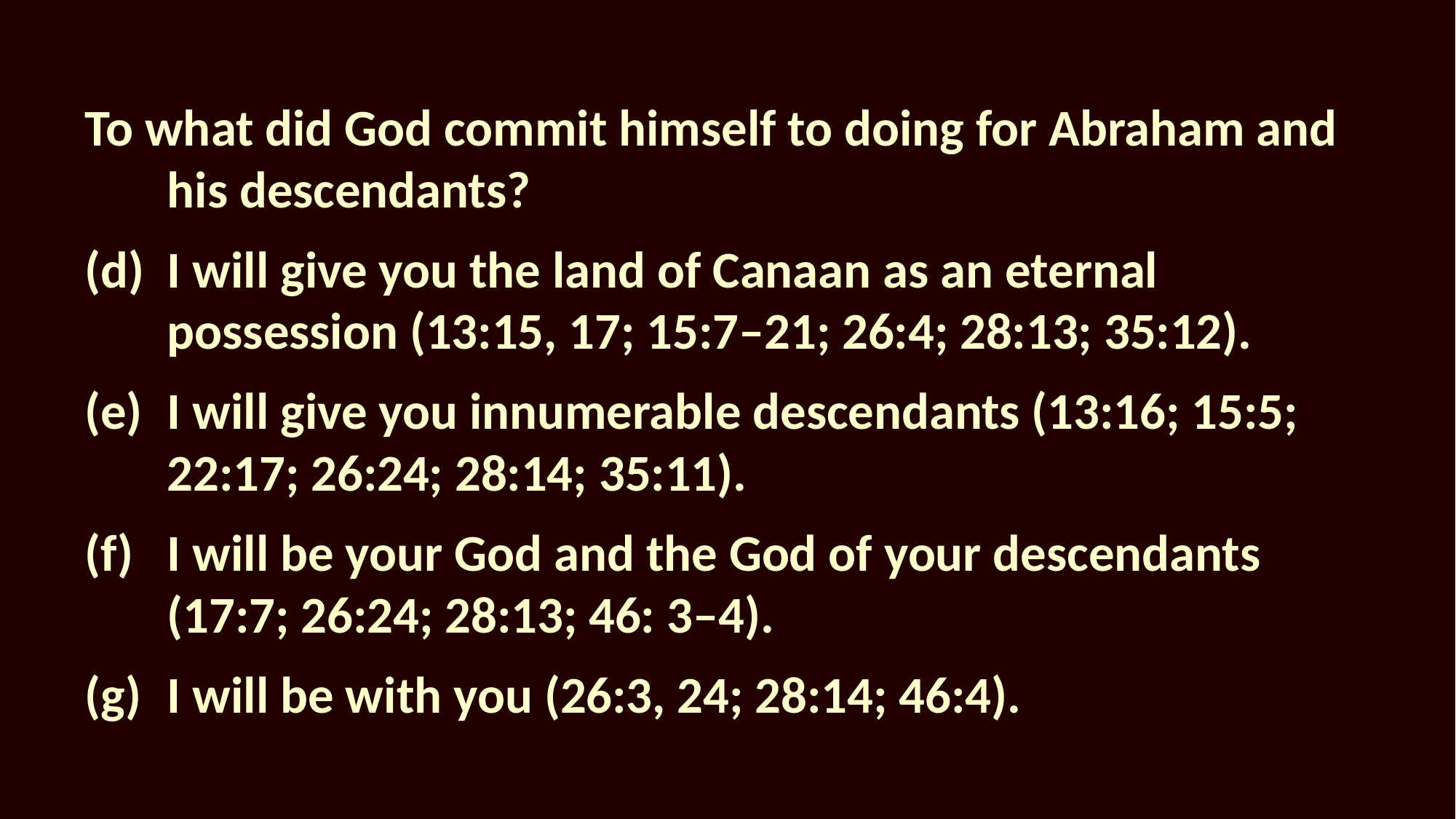

To what did God commit himself to doing for Abraham and his descendants?
(d)	I will give you the land of Canaan as an eternal possession (13:15, 17; 15:7–21; 26:4; 28:13; 35:12).
(e)	I will give you innumerable descendants (13:16; 15:5; 22:17; 26:24; 28:14; 35:11).
(f)	I will be your God and the God of your descendants (17:7; 26:24; 28:13; 46: 3–4).
(g)	I will be with you (26:3, 24; 28:14; 46:4).